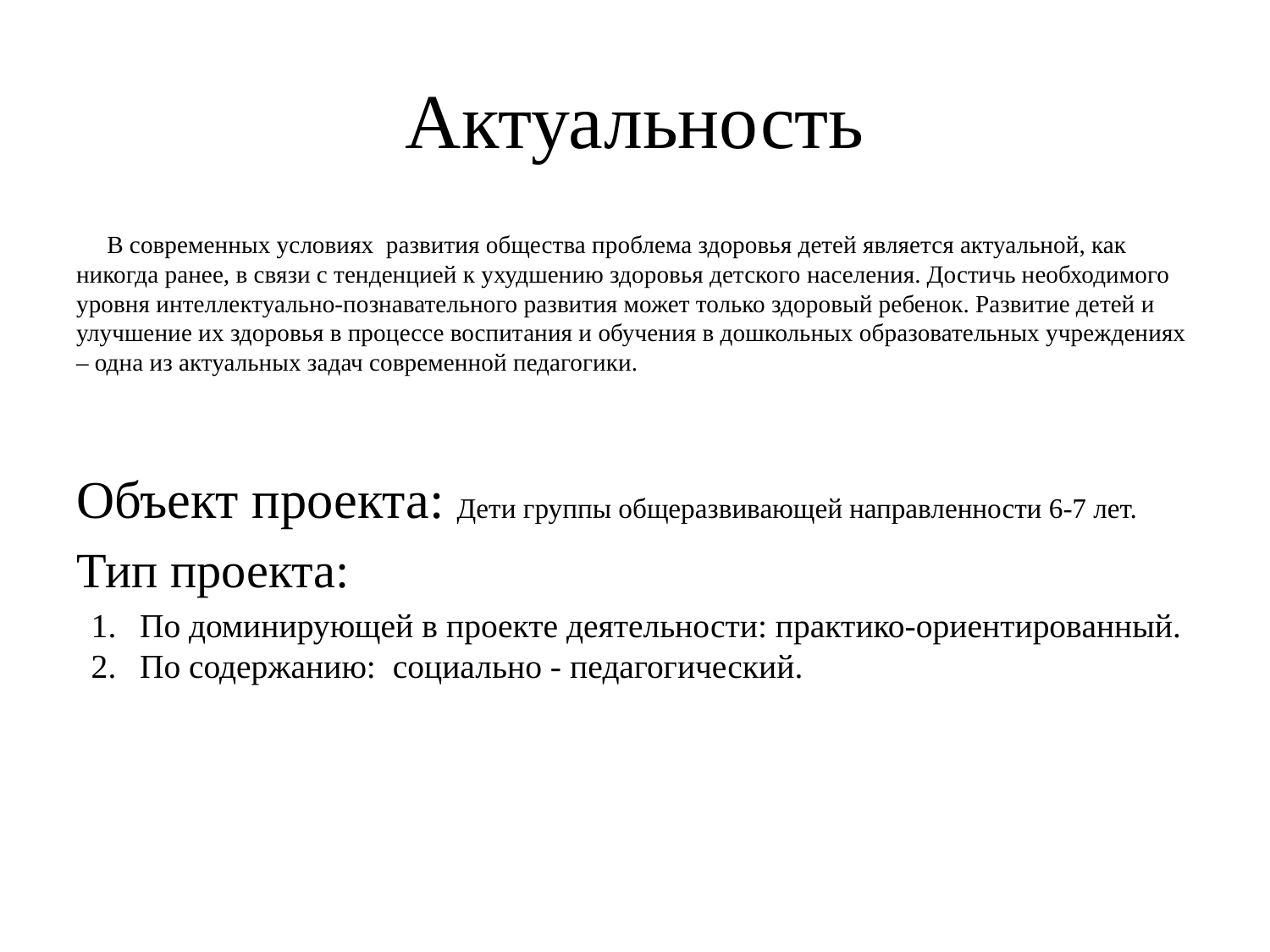

# Актуальность
     В современных условиях  развития общества проблема здоровья детей является актуальной, как никогда ранее, в связи с тенденцией к ухудшению здоровья детского населения. Достичь необходимого уровня интеллектуально-познавательного развития может только здоровый ребенок. Развитие детей и улучшение их здоровья в процессе воспитания и обучения в дошкольных образовательных учреждениях – одна из актуальных задач современной педагогики.

Объект проекта: Дети группы общеразвивающей направленности 6-7 лет.
Тип проекта:
По доминирующей в проекте деятельности: практико-ориентированный.
По содержанию:  социально - педагогический.